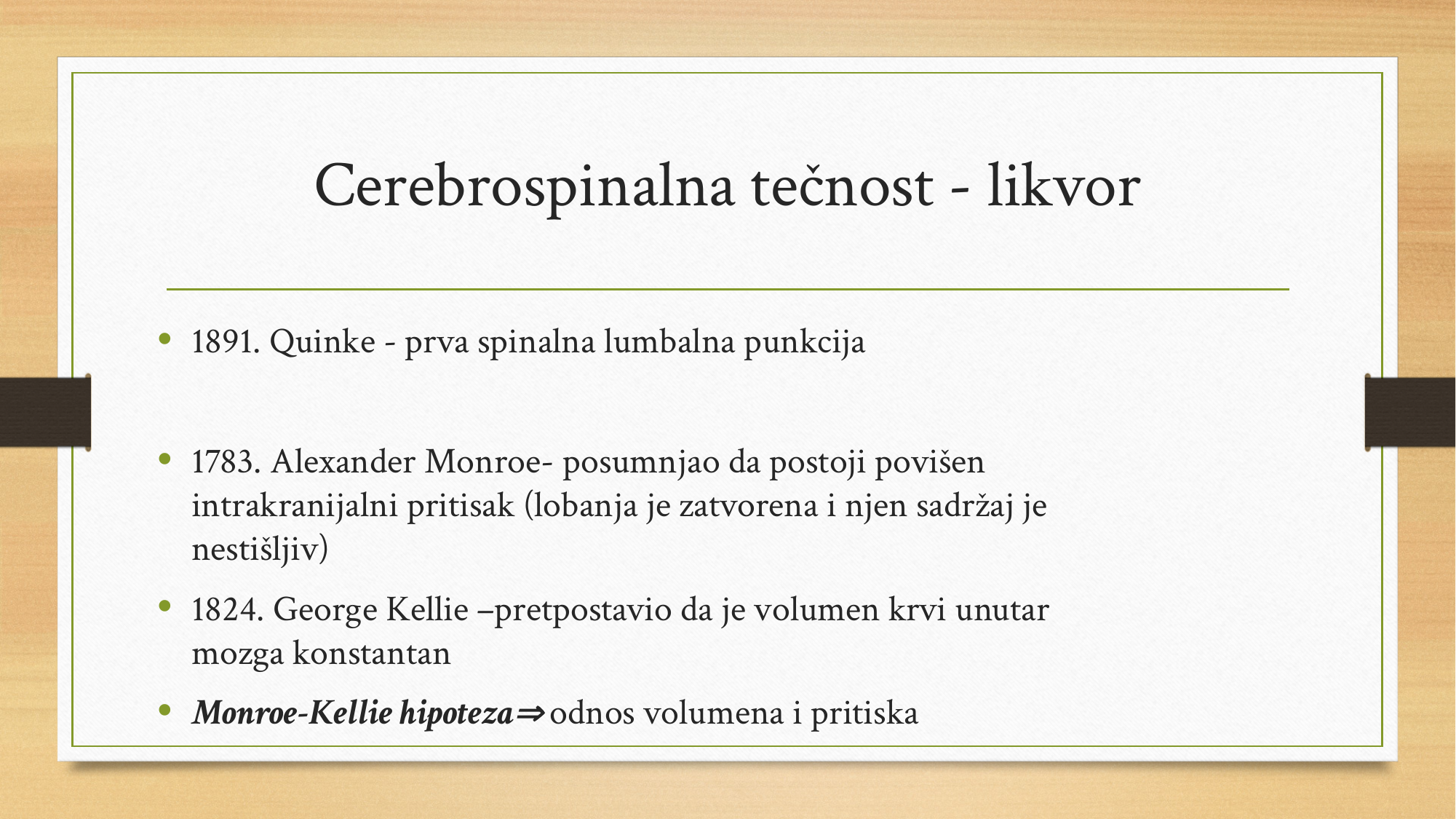

# Cerebrospinalna tečnost - likvor
1891. Quinke - prva spinalna lumbalna punkcija

1783. Alexander Monroe- posumnjao da postoji povišen intrakranijalni pritisak (lobanja je zatvorena i njen sadržaj je nestišljiv)
1824. George Kellie –pretpostavio da je volumen krvi unutar mozga konstantan
Monroe-Kellie hipoteza⇒ odnos volumena i pritiska